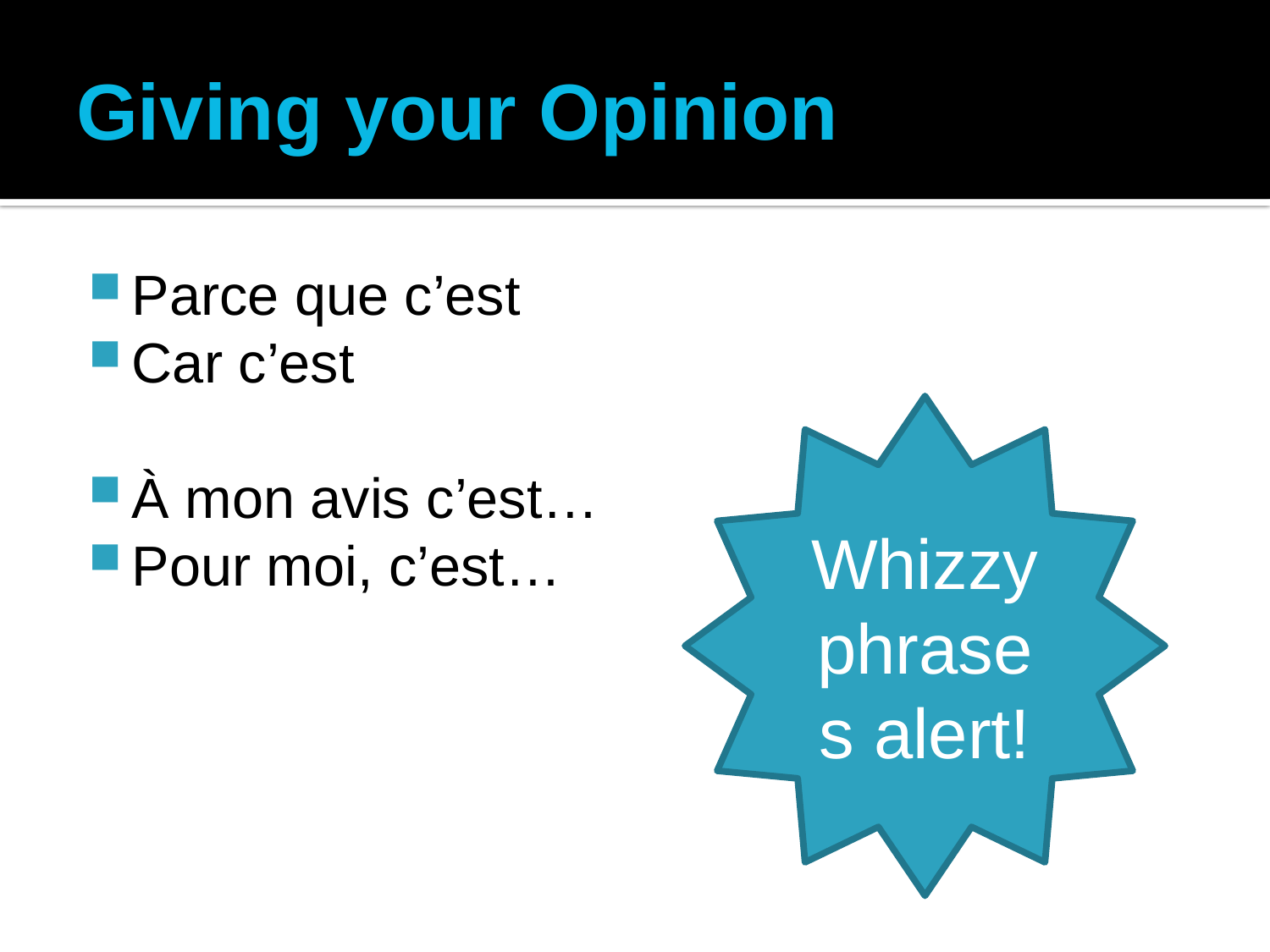

# Giving your Opinion
Parce que c’est
Car c’est

À mon avis c’est…
Pour moi, c’est…
Whizzy phrases alert!